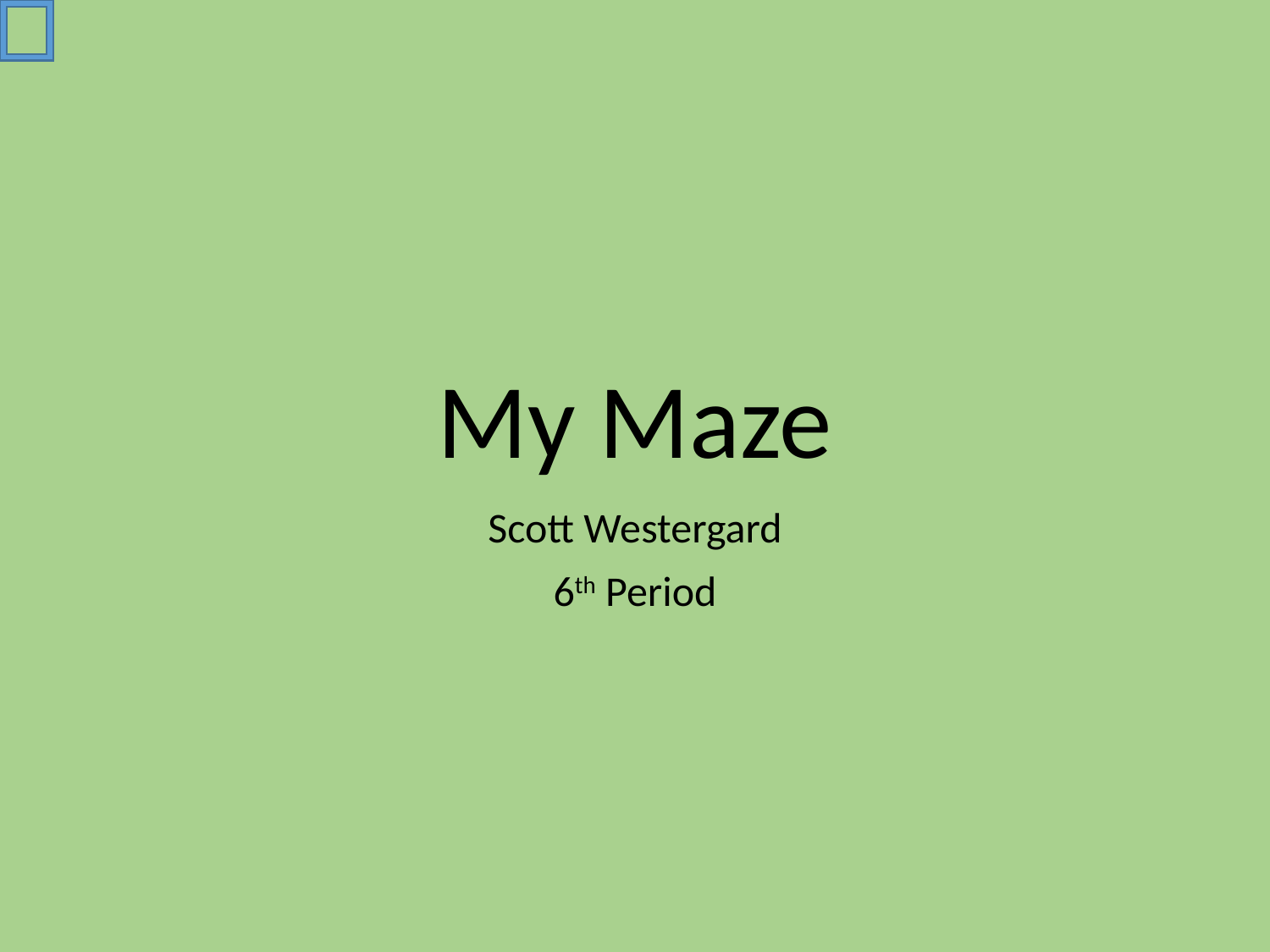

# My Maze
Scott Westergard
6th Period